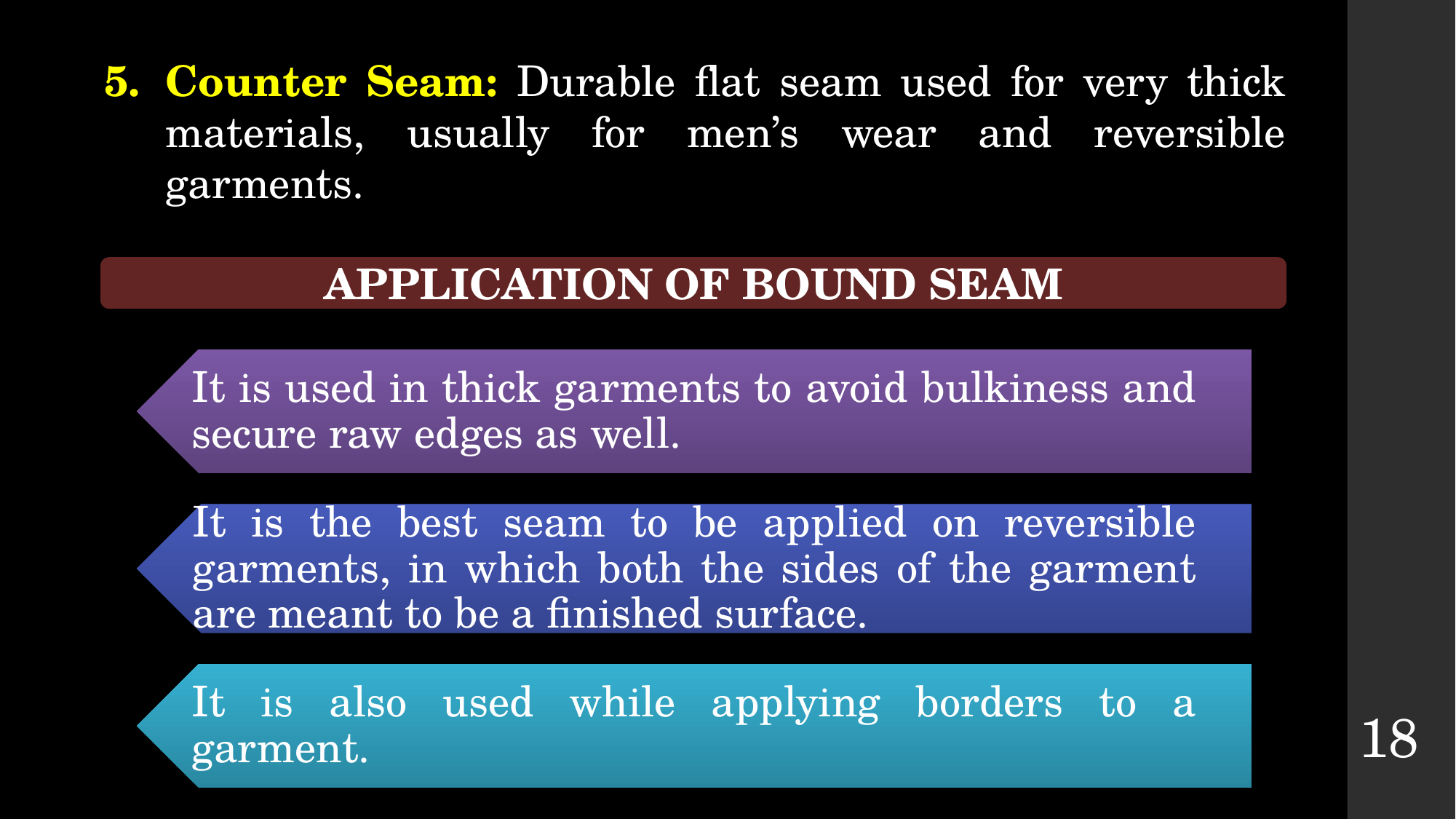

Counter Seam: Durable flat seam used for very thick materials, usually for men’s wear and reversible garments.
APPLICATION OF BOUND SEAM
It is used in thick garments to avoid bulkiness and secure raw edges as well.
It is the best seam to be applied on reversible garments, in which both the sides of the garment are meant to be a finished surface.
It is also used while applying borders to a garment.
18